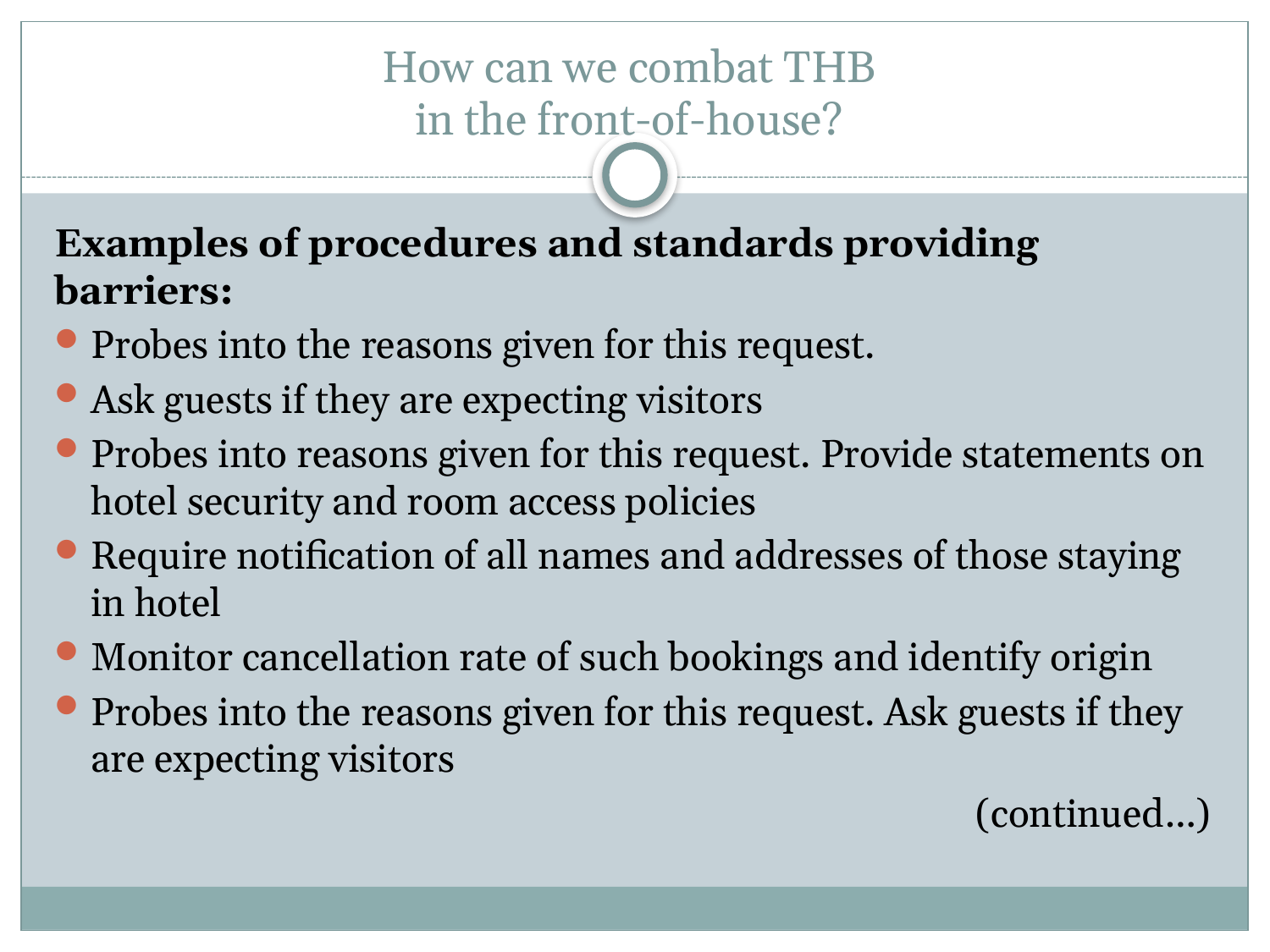

# How can we combat THB in the front-of-house?
Examples of procedures and standards providing barriers:
Probes into the reasons given for this request.
Ask guests if they are expecting visitors
Probes into reasons given for this request. Provide statements on hotel security and room access policies
Require notification of all names and addresses of those staying in hotel
Monitor cancellation rate of such bookings and identify origin
Probes into the reasons given for this request. Ask guests if they are expecting visitors
(continued…)